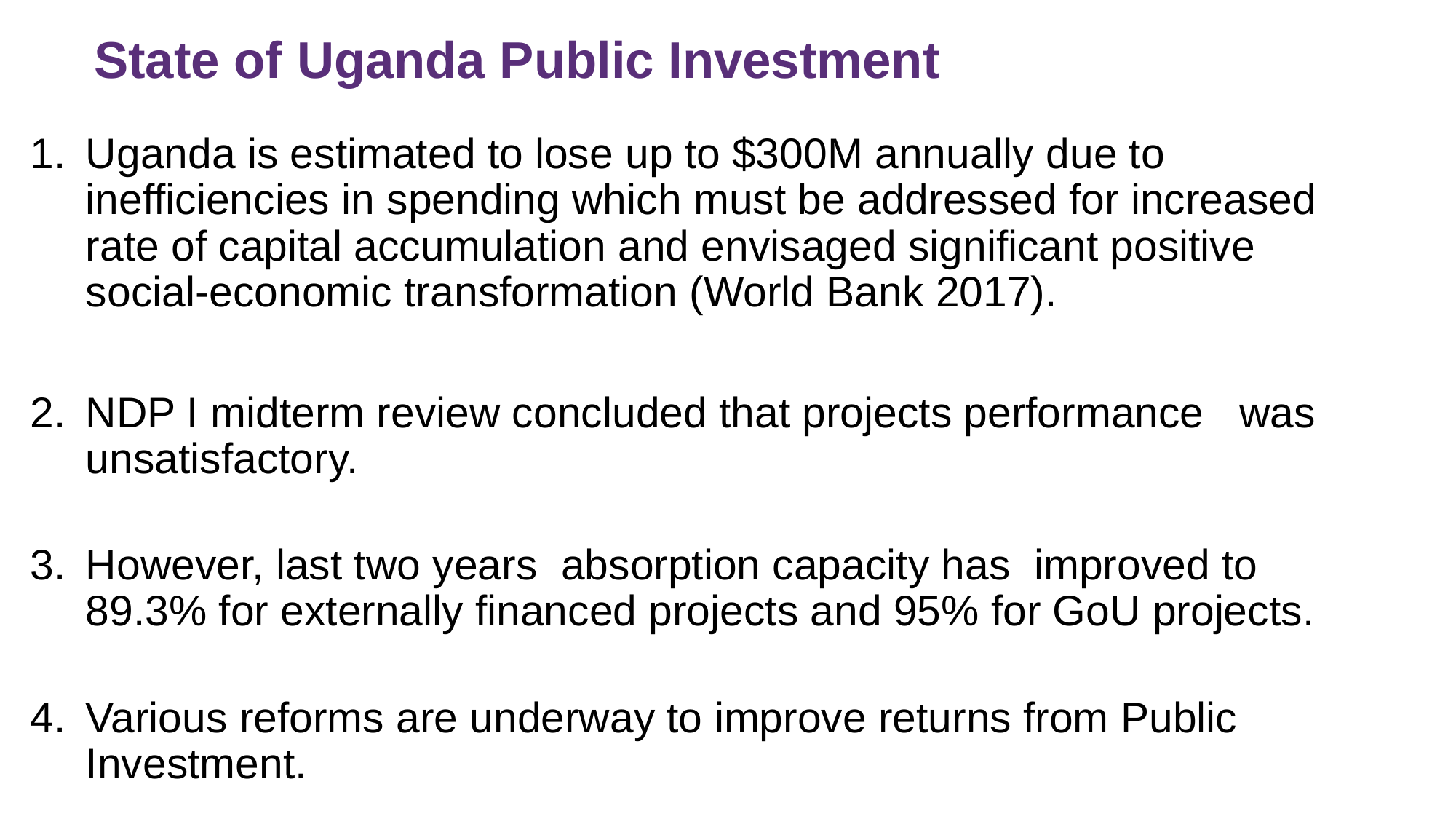

# State of Uganda Public Investment
Uganda is estimated to lose up to $300M annually due to inefficiencies in spending which must be addressed for increased rate of capital accumulation and envisaged significant positive social-economic transformation (World Bank 2017).

NDP I midterm review concluded that projects performance   was unsatisfactory.
However, last two years  absorption capacity has  improved to 89.3% for externally financed projects and 95% for GoU projects.
Various reforms are underway to improve returns from Public Investment.